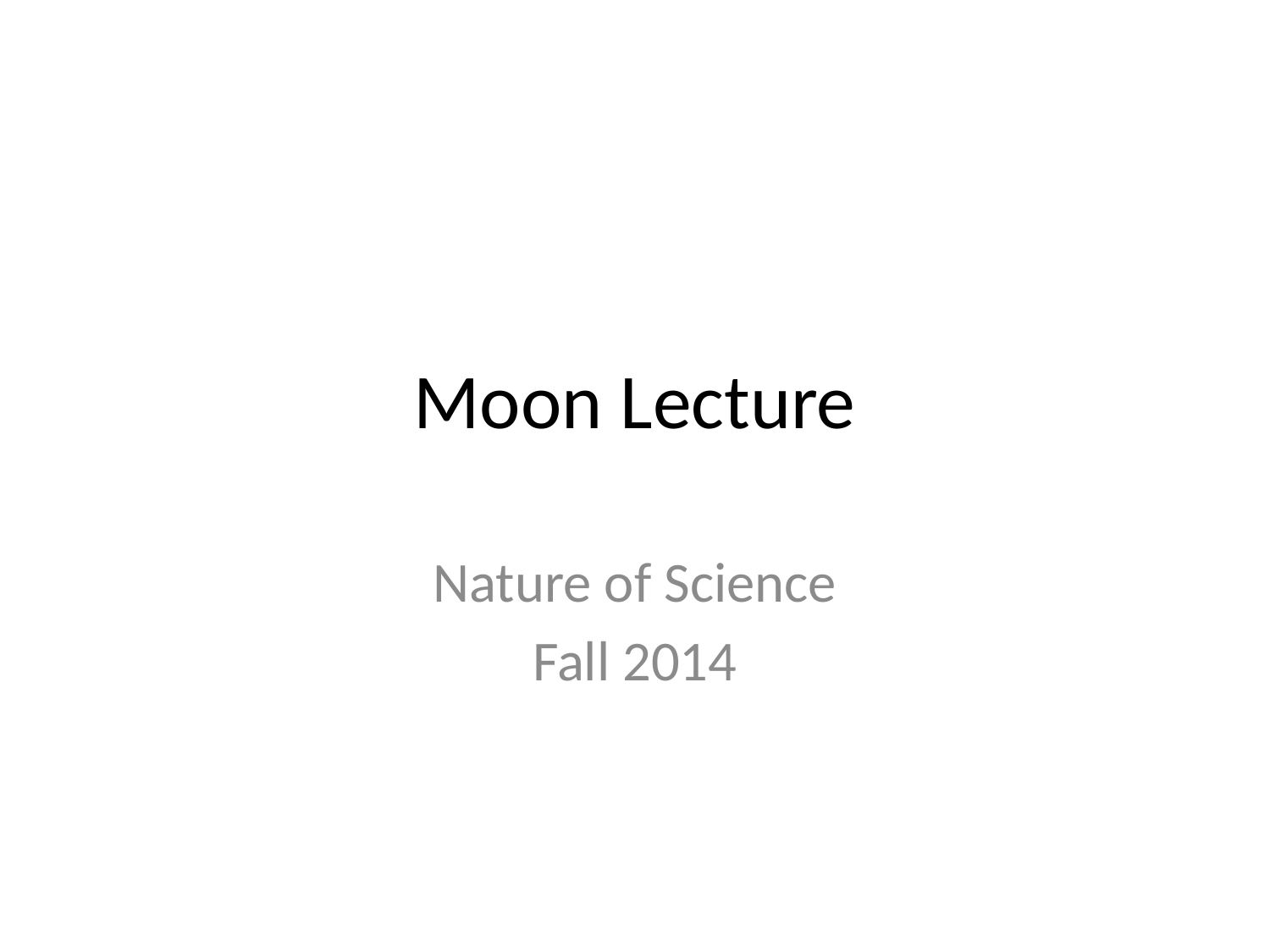

# Moon Lecture
Nature of Science
Fall 2014